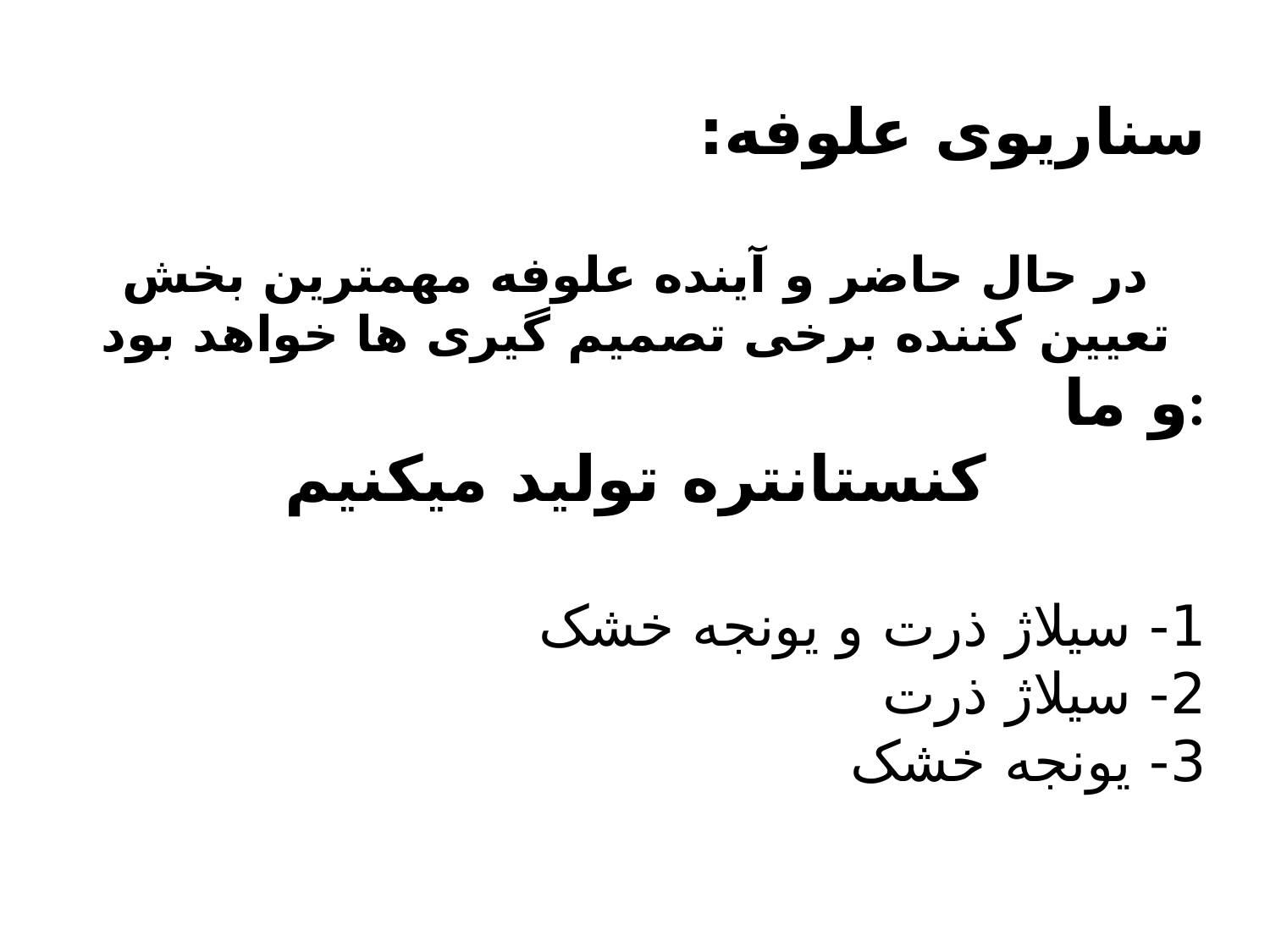

سناریوی علوفه:

در حال حاضر و آینده علوفه مهمترین بخش تعیین کننده برخی تصمیم گیری ها خواهد بود
و ما:
کنستانتره تولید میکنیم

1- سیلاژ ذرت و یونجه خشک
2- سیلاژ ذرت
3- یونجه خشک